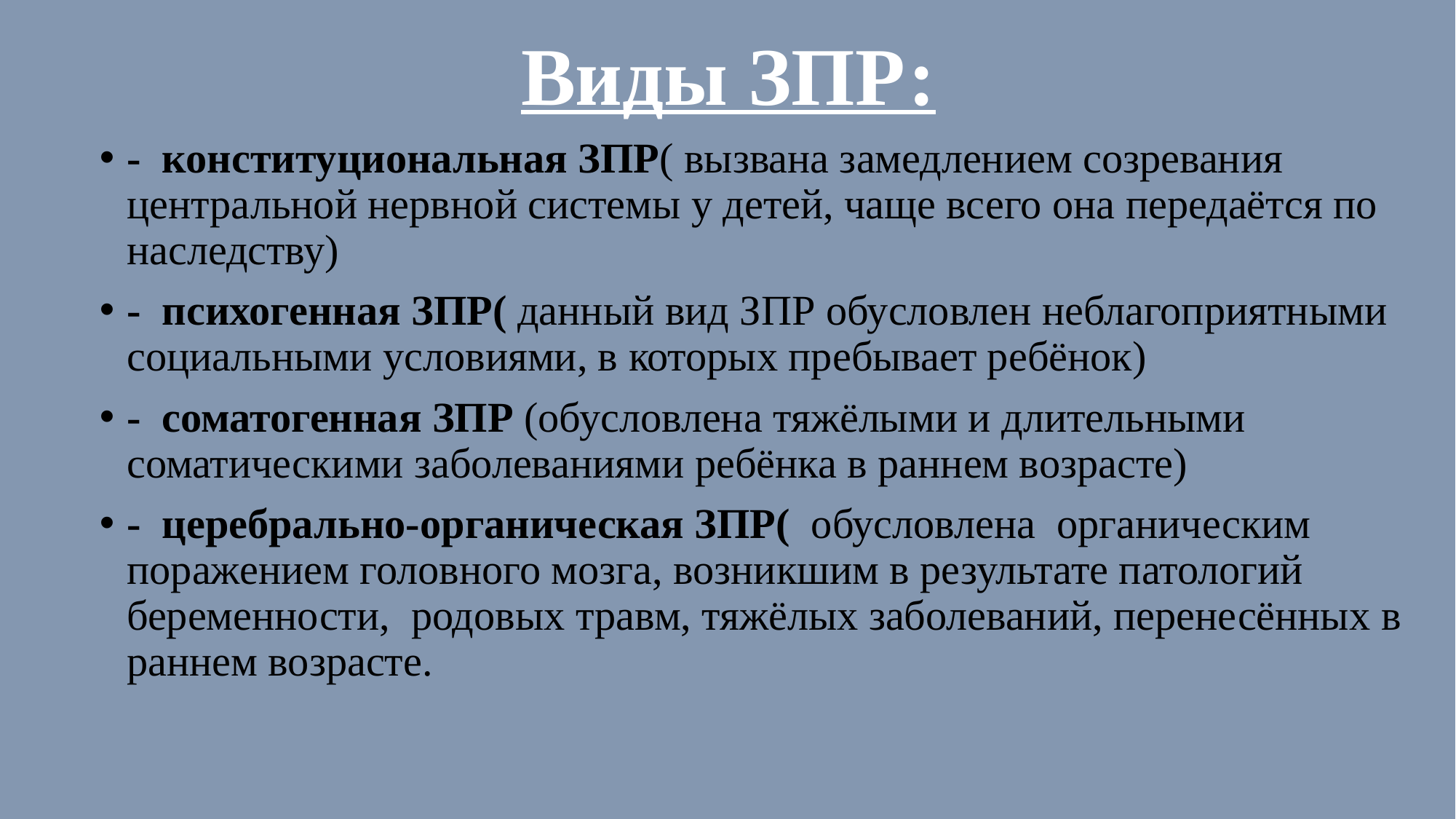

# Виды ЗПР:
-  конституциональная ЗПР( вызвана замедлением созревания центральной нервной системы у детей, чаще всего она передаётся по наследству)
-  психогенная ЗПР( данный вид ЗПР обусловлен неблагоприятными социальными условиями, в которых пребывает ребёнок)
-  соматогенная ЗПР (обусловлена тяжёлыми и длительными соматическими заболеваниями ребёнка в раннем возрасте)
-  церебрально-органическая ЗПР(  обусловлена  органическим поражением головного мозга, возникшим в результате патологий беременности,  родовых травм, тяжёлых заболеваний, перенесённых в раннем возрасте.